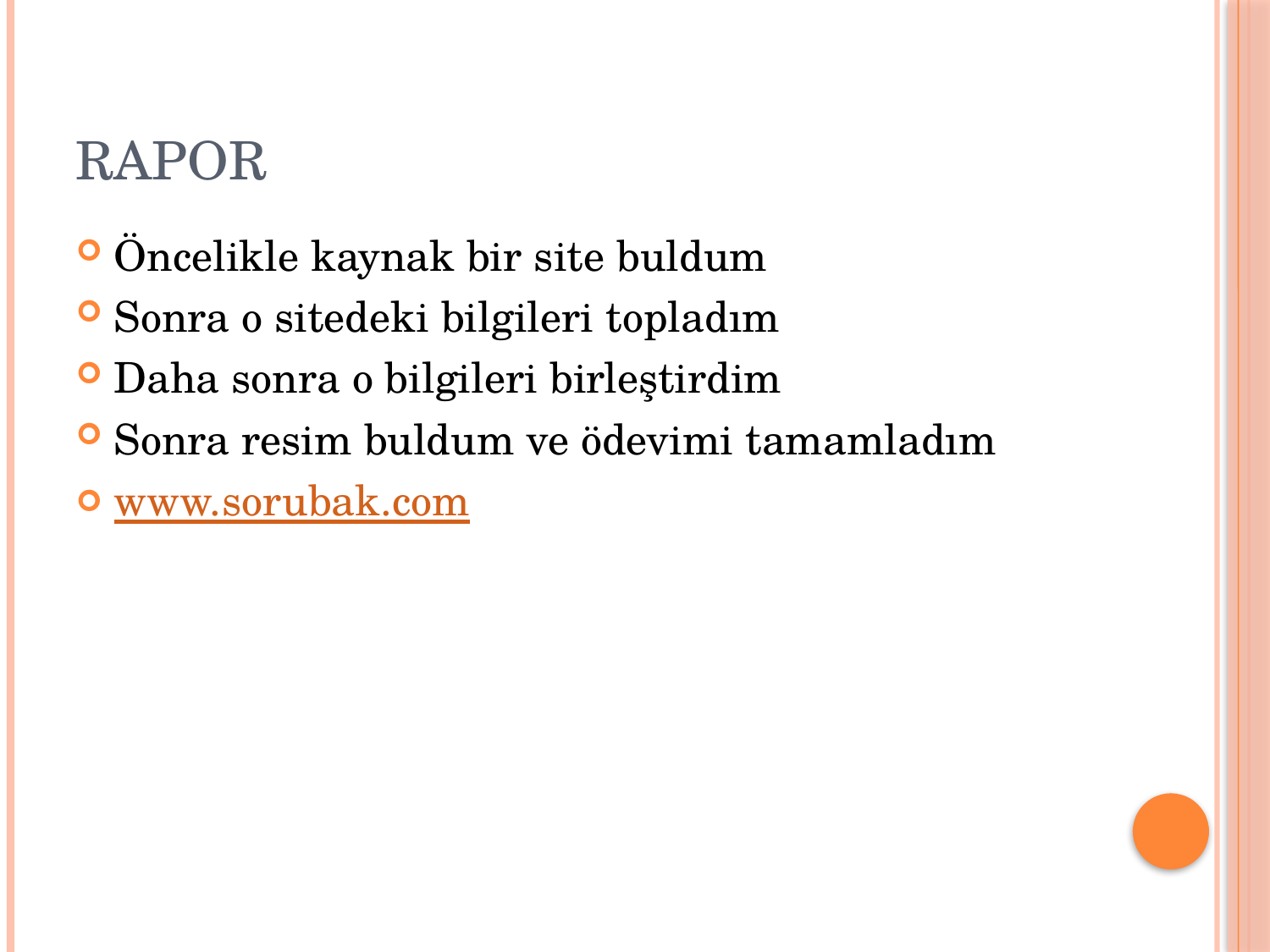

# RAPOR
Öncelikle kaynak bir site buldum
Sonra o sitedeki bilgileri topladım
Daha sonra o bilgileri birleştirdim
Sonra resim buldum ve ödevimi tamamladım
www.sorubak.com